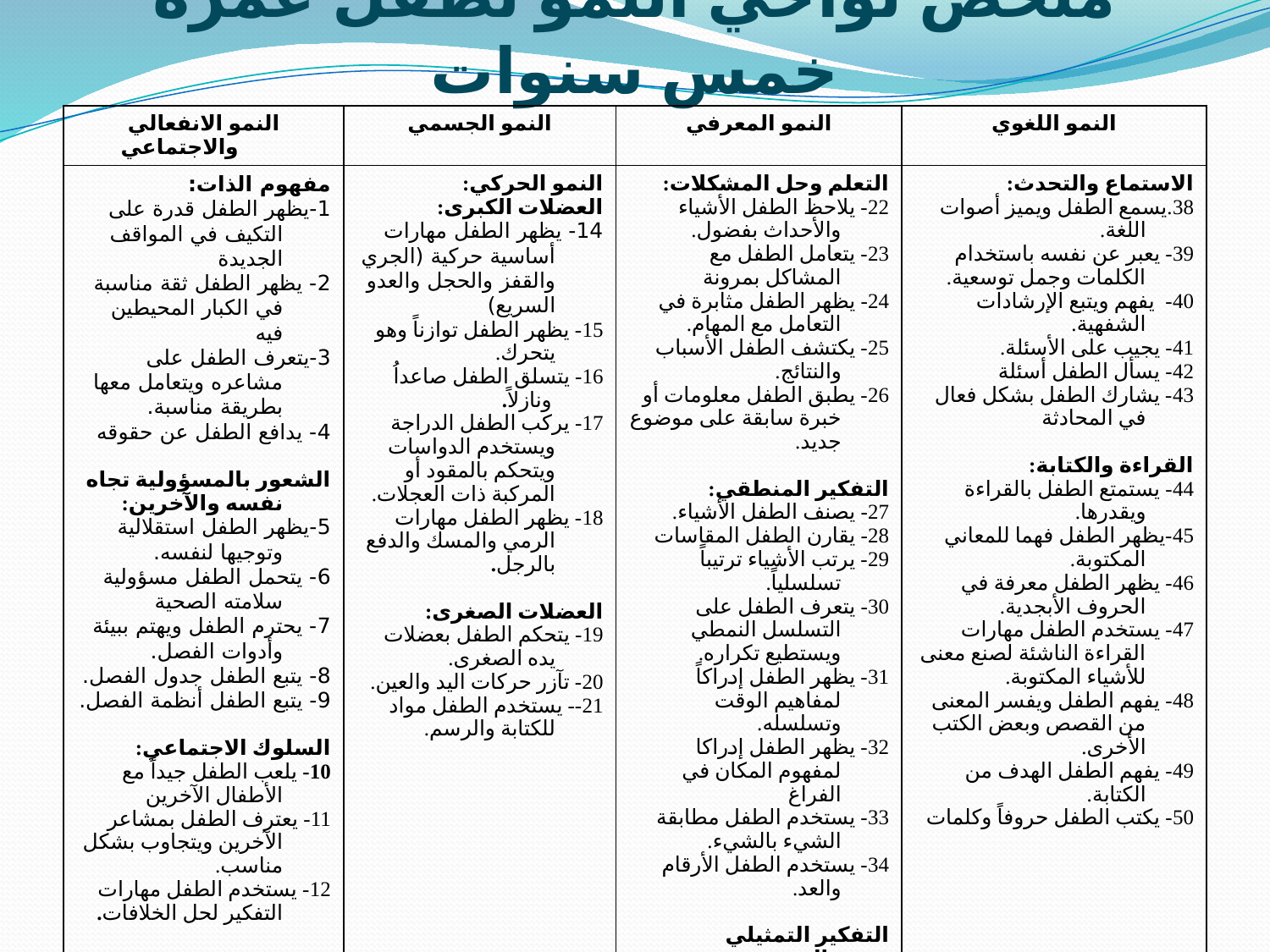

# ملخص نواحي النمو لطفل عمره خمس سنوات
| النمو الانفعالي والاجتماعي | النمو الجسمي | النمو المعرفي | النمو اللغوي |
| --- | --- | --- | --- |
| مفهوم الذات: 1-يظهر الطفل قدرة على التكيف في المواقف الجديدة 2- يظهر الطفل ثقة مناسبة في الكبار المحيطين فيه 3-يتعرف الطفل على مشاعره ويتعامل معها بطريقة مناسبة. 4- يدافع الطفل عن حقوقه الشعور بالمسؤولية تجاه نفسه والآخرين: 5-يظهر الطفل استقلالية وتوجيها لنفسه. 6- يتحمل الطفل مسؤولية سلامته الصحية 7- يحترم الطفل ويهتم ببيئة وأدوات الفصل. 8- يتبع الطفل جدول الفصل. 9- يتبع الطفل أنظمة الفصل. السلوك الاجتماعي: 10- يلعب الطفل جيداً مع الأطفال الآخرين 11- يعترف الطفل بمشاعر الآخرين ويتجاوب بشكل مناسب. 12- يستخدم الطفل مهارات التفكير لحل الخلافات. | النمو الحركي: العضلات الكبرى: 14- يظهر الطفل مهارات أساسية حركية (الجري والقفز والحجل والعدو السريع) 15- يظهر الطفل توازناً وهو يتحرك. 16- يتسلق الطفل صاعداُ ونازلاً. 17- يركب الطفل الدراجة ويستخدم الدواسات ويتحكم بالمقود أو المركبة ذات العجلات. 18- يظهر الطفل مهارات الرمي والمسك والدفع بالرجل. العضلات الصغرى: 19- يتحكم الطفل بعضلات يده الصغرى. 20- تآزر حركات اليد والعين. 21-- يستخدم الطفل مواد للكتابة والرسم. | التعلم وحل المشكلات: 22- يلاحظ الطفل الأشياء والأحداث بفضول. 23- يتعامل الطفل مع المشاكل بمرونة 24- يظهر الطفل مثابرة في التعامل مع المهام. 25- يكتشف الطفل الأسباب والنتائج. 26- يطبق الطفل معلومات أو خبرة سابقة على موضوع جديد. التفكير المنطقي: 27- يصنف الطفل الأشياء. 28- يقارن الطفل المقاسات 29- يرتب الأشياء ترتيباً تسلسلياً. 30- يتعرف الطفل على التسلسل النمطي ويستطيع تكراره. 31- يظهر الطفل إدراكاً لمفاهيم الوقت وتسلسله. 32- يظهر الطفل إدراكا لمفهوم المكان في الفراغ 33- يستخدم الطفل مطابقة الشيء بالشيء. 34- يستخدم الطفل الأرقام والعد. التفكير التمثيلي والرمزي: 35- يقوم الطفل بأدوار و أوضاع إيهامية 36- يضفي الحياة على الأشياء. 37- يقوم بالتمثيل ويفسره. | الاستماع والتحدث: 38.يسمع الطفل ويميز أصوات اللغة. 39- يعبر عن نفسه باستخدام الكلمات وجمل توسعية. 40- يفهم ويتبع الإرشادات الشفهية. 41- يجيب على الأسئلة. 42- يسأل الطفل أسئلة 43- يشارك الطفل بشكل فعال في المحادثة القراءة والكتابة: 44- يستمتع الطفل بالقراءة ويقدرها. 45-يظهر الطفل فهما للمعاني المكتوبة. 46- يظهر الطفل معرفة في الحروف الأبجدية. 47- يستخدم الطفل مهارات القراءة الناشئة لصنع معنى للأشياء المكتوبة. 48- يفهم الطفل ويفسر المعنى من القصص وبعض الكتب الأخرى. 49- يفهم الطفل الهدف من الكتابة. 50- يكتب الطفل حروفاً وكلمات |